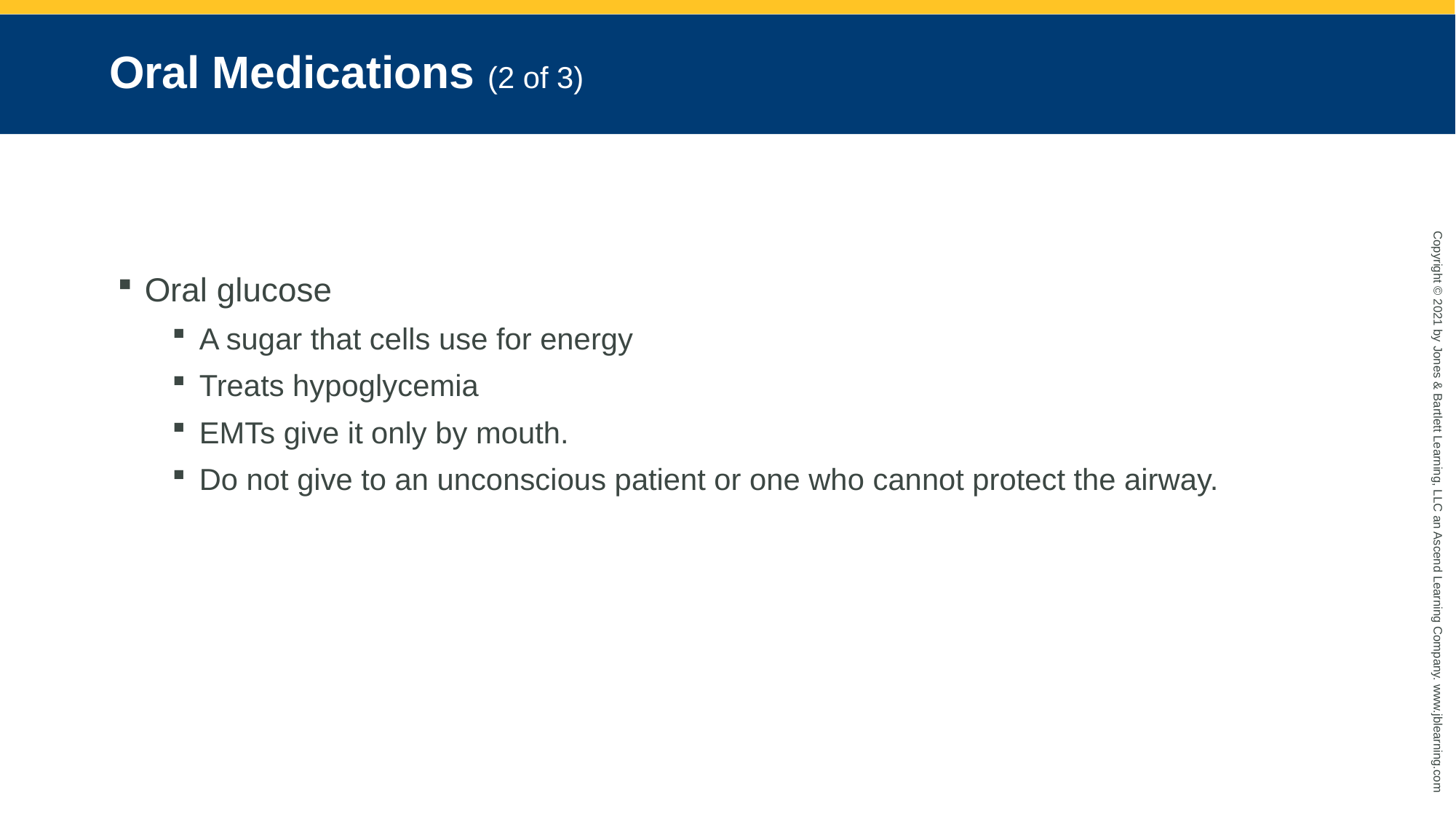

# Oral Medications (2 of 3)
Oral glucose
A sugar that cells use for energy
Treats hypoglycemia
EMTs give it only by mouth.
Do not give to an unconscious patient or one who cannot protect the airway.